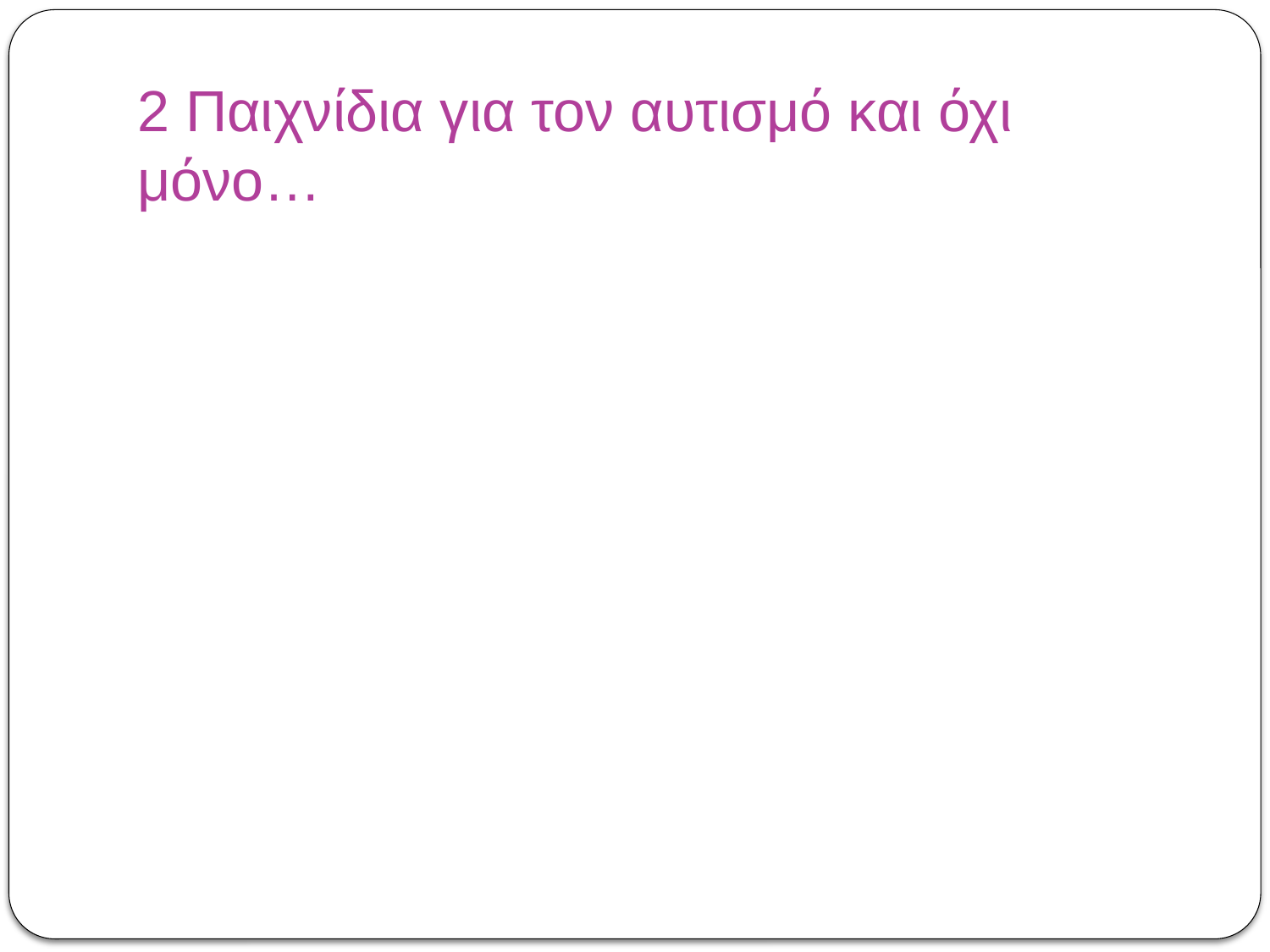

# 2 Παιχνίδια για τον αυτισμό και όχι μόνο…